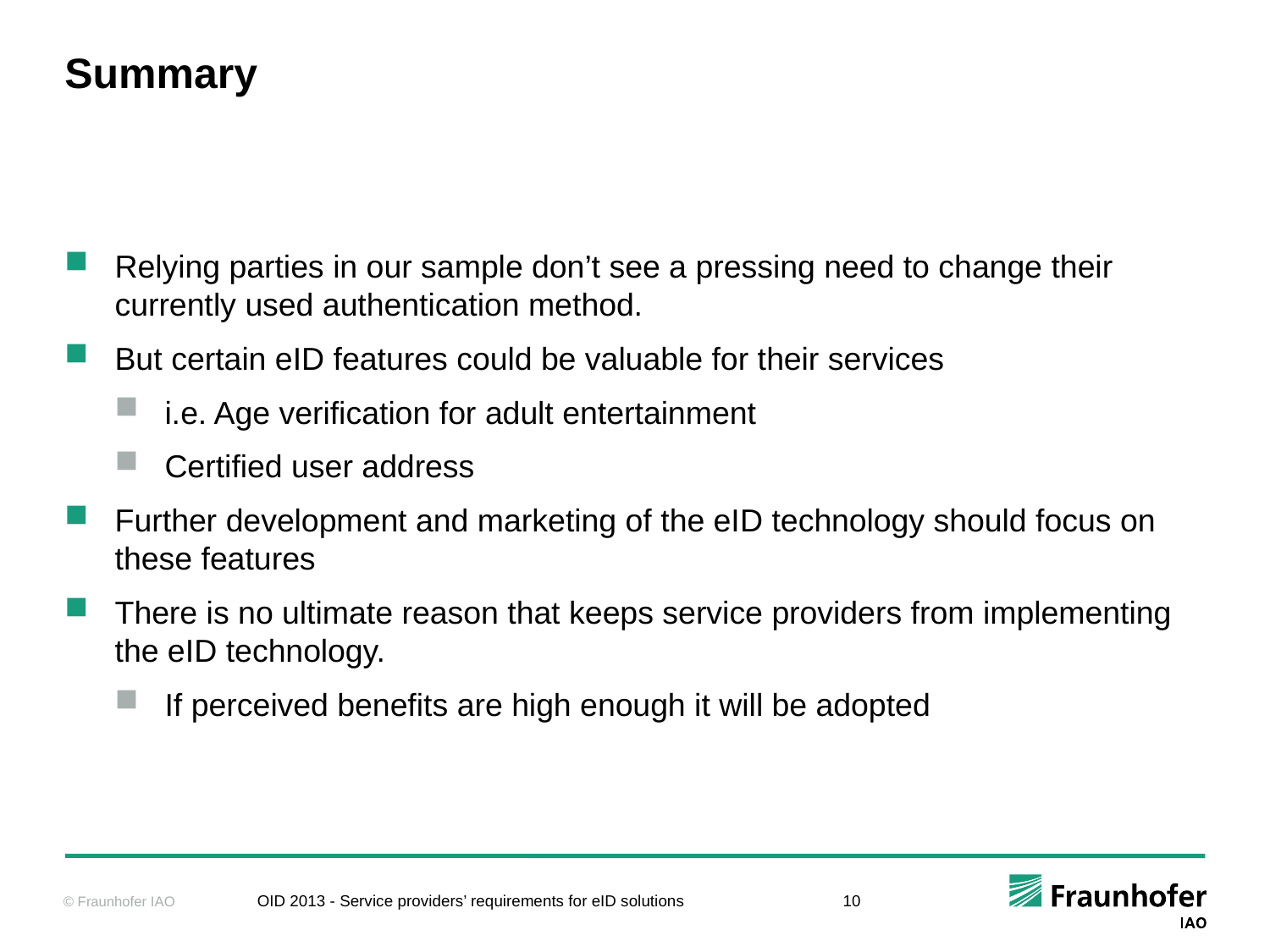

# Summary
Relying parties in our sample don’t see a pressing need to change their currently used authentication method.
But certain eID features could be valuable for their services
i.e. Age verification for adult entertainment
Certified user address
Further development and marketing of the eID technology should focus on these features
There is no ultimate reason that keeps service providers from implementing the eID technology.
If perceived benefits are high enough it will be adopted